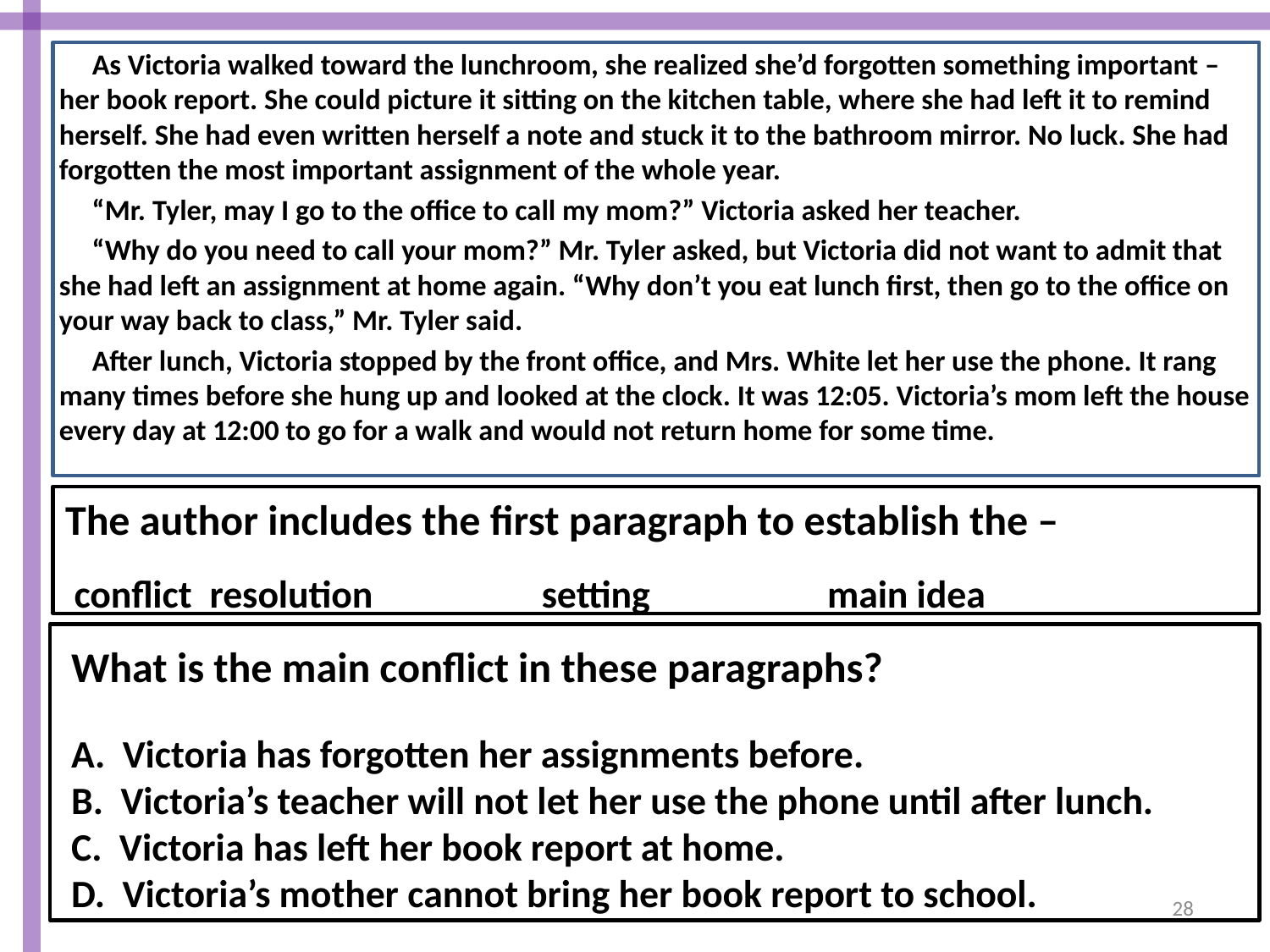

As Victoria walked toward the lunchroom, she realized she’d forgotten something important – her book report. She could picture it sitting on the kitchen table, where she had left it to remind herself. She had even written herself a note and stuck it to the bathroom mirror. No luck. She had forgotten the most important assignment of the whole year.
     “Mr. Tyler, may I go to the office to call my mom?” Victoria asked her teacher.
     “Why do you need to call your mom?” Mr. Tyler asked, but Victoria did not want to admit that she had left an assignment at home again. “Why don’t you eat lunch first, then go to the office on your way back to class,” Mr. Tyler said.
     After lunch, Victoria stopped by the front office, and Mrs. White let her use the phone. It rang many times before she hung up and looked at the clock. It was 12:05. Victoria’s mom left the house every day at 12:00 to go for a walk and would not return home for some time.

The author includes the first paragraph to establish the –

 conflict	  resolution	           setting		main idea

What is the main conflict in these paragraphs?

A.  Victoria has forgotten her assignments before.
B.  Victoria’s teacher will not let her use the phone until after lunch.
C.  Victoria has left her book report at home.
D.  Victoria’s mother cannot bring her book report to school.
28